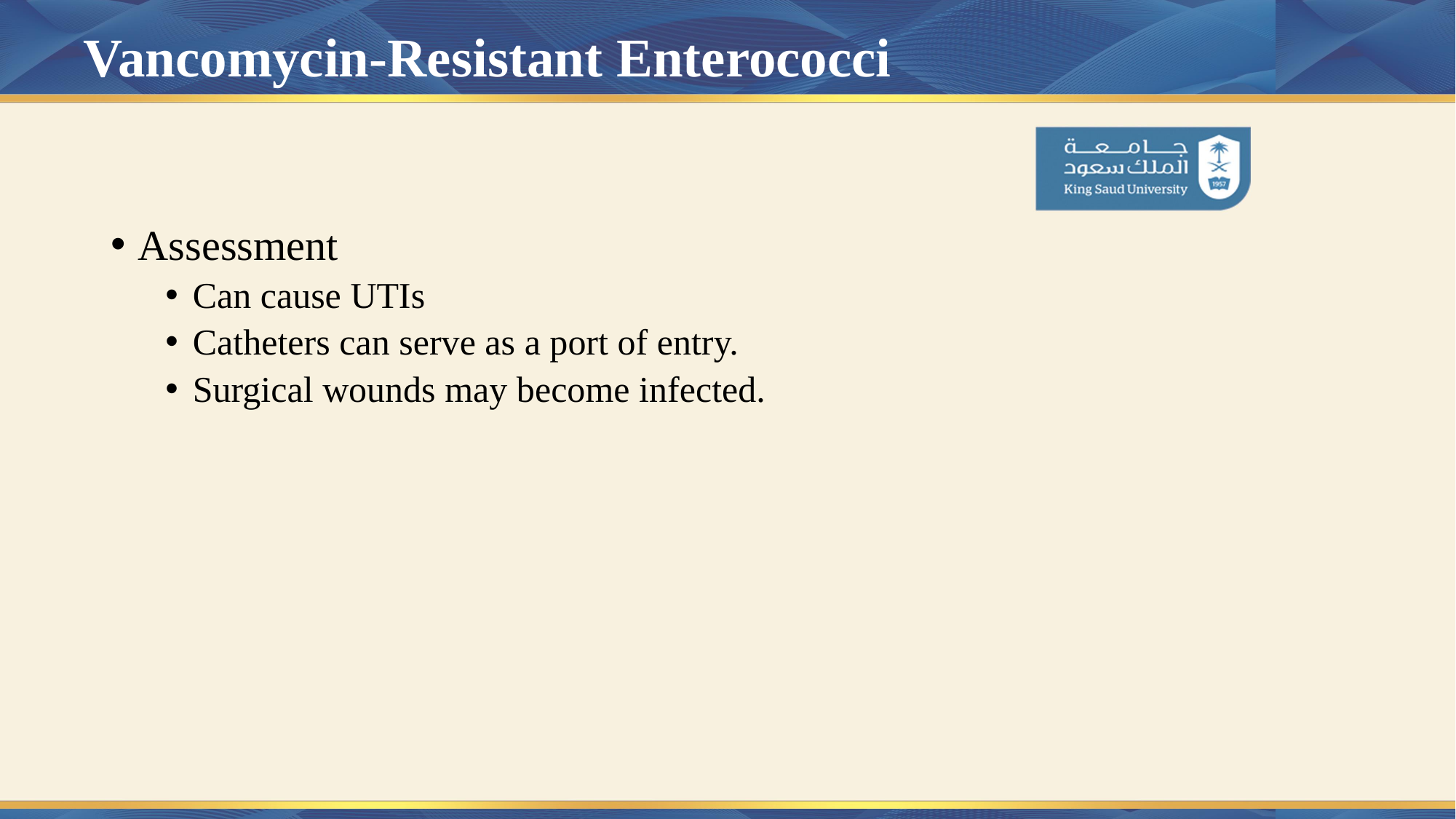

# Vancomycin-Resistant Enterococci
Assessment
Can cause UTIs
Catheters can serve as a port of entry.
Surgical wounds may become infected.